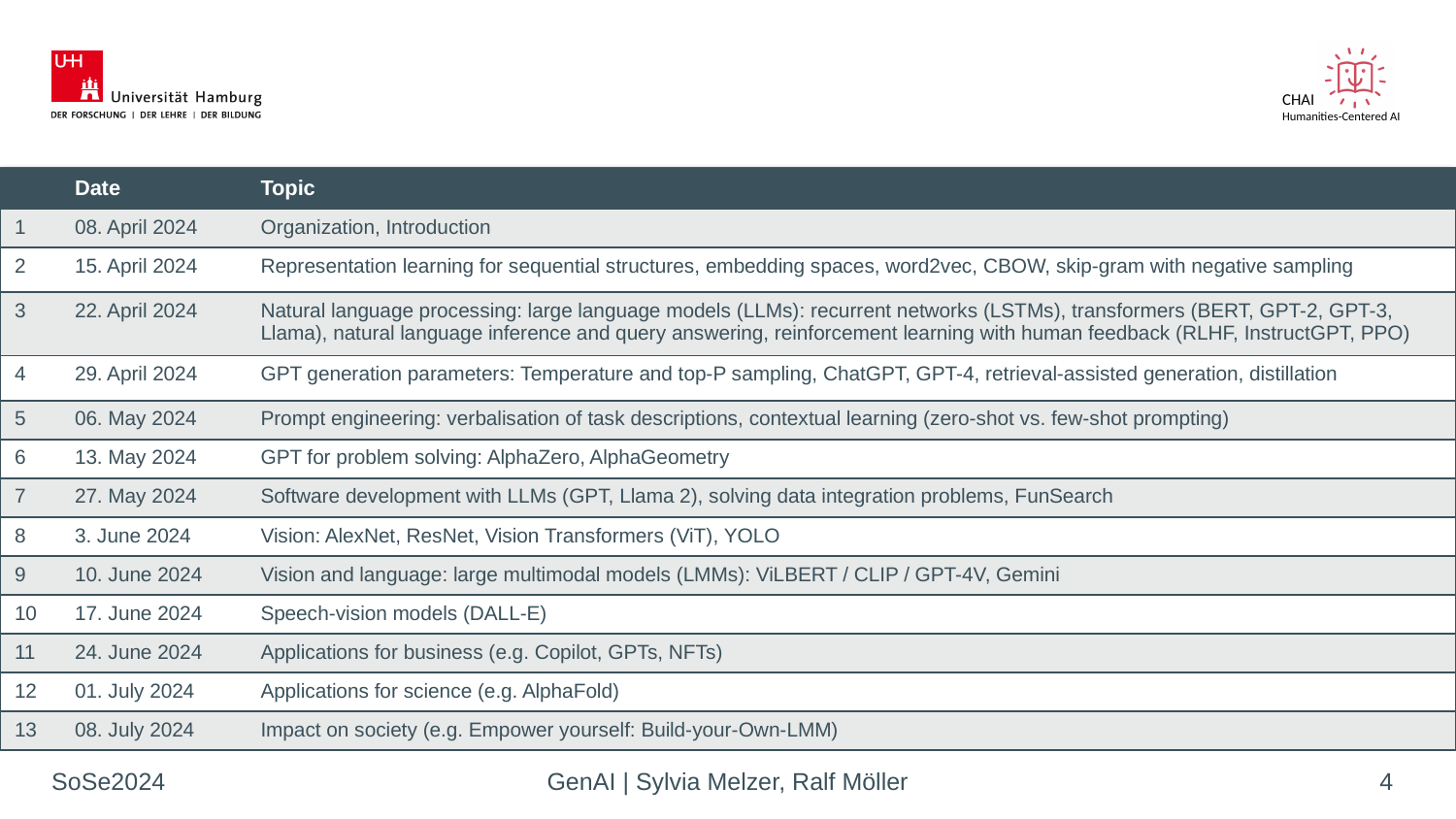

|  | Date | Topic |
| --- | --- | --- |
| 1 | 08. April 2024 | Organization, Introduction |
| 2 | 15. April 2024 | Representation learning for sequential structures, embedding spaces, word2vec, CBOW, skip-gram with negative sampling |
| 3 | 22. April 2024 | Natural language processing: large language models (LLMs): recurrent networks (LSTMs), transformers (BERT, GPT-2, GPT-3, Llama), natural language inference and query answering, reinforcement learning with human feedback (RLHF, InstructGPT, PPO) |
| 4 | 29. April 2024 | GPT generation parameters: Temperature and top-P sampling, ChatGPT, GPT-4, retrieval-assisted generation, distillation |
| 5 | 06. May 2024 | Prompt engineering: verbalisation of task descriptions, contextual learning (zero-shot vs. few-shot prompting) |
| 6 | 13. May 2024 | GPT for problem solving: AlphaZero, AlphaGeometry |
| 7 | 27. May 2024 | Software development with LLMs (GPT, Llama 2), solving data integration problems, FunSearch |
| 8 | 3. June 2024 | Vision: AlexNet, ResNet, Vision Transformers (ViT), YOLO |
| 9 | 10. June 2024 | Vision and language: large multimodal models (LMMs): ViLBERT / CLIP / GPT-4V, Gemini |
| 10 | 17. June 2024 | Speech-vision models (DALL-E) |
| 11 | 24. June 2024 | Applications for business (e.g. Copilot, GPTs, NFTs) |
| 12 | 01. July 2024 | Applications for science (e.g. AlphaFold) |
| 13 | 08. July 2024 | Impact on society (e.g. Empower yourself: Build-your-Own-LMM) |
SoSe2024
GenAI | Sylvia Melzer, Ralf Möller
4